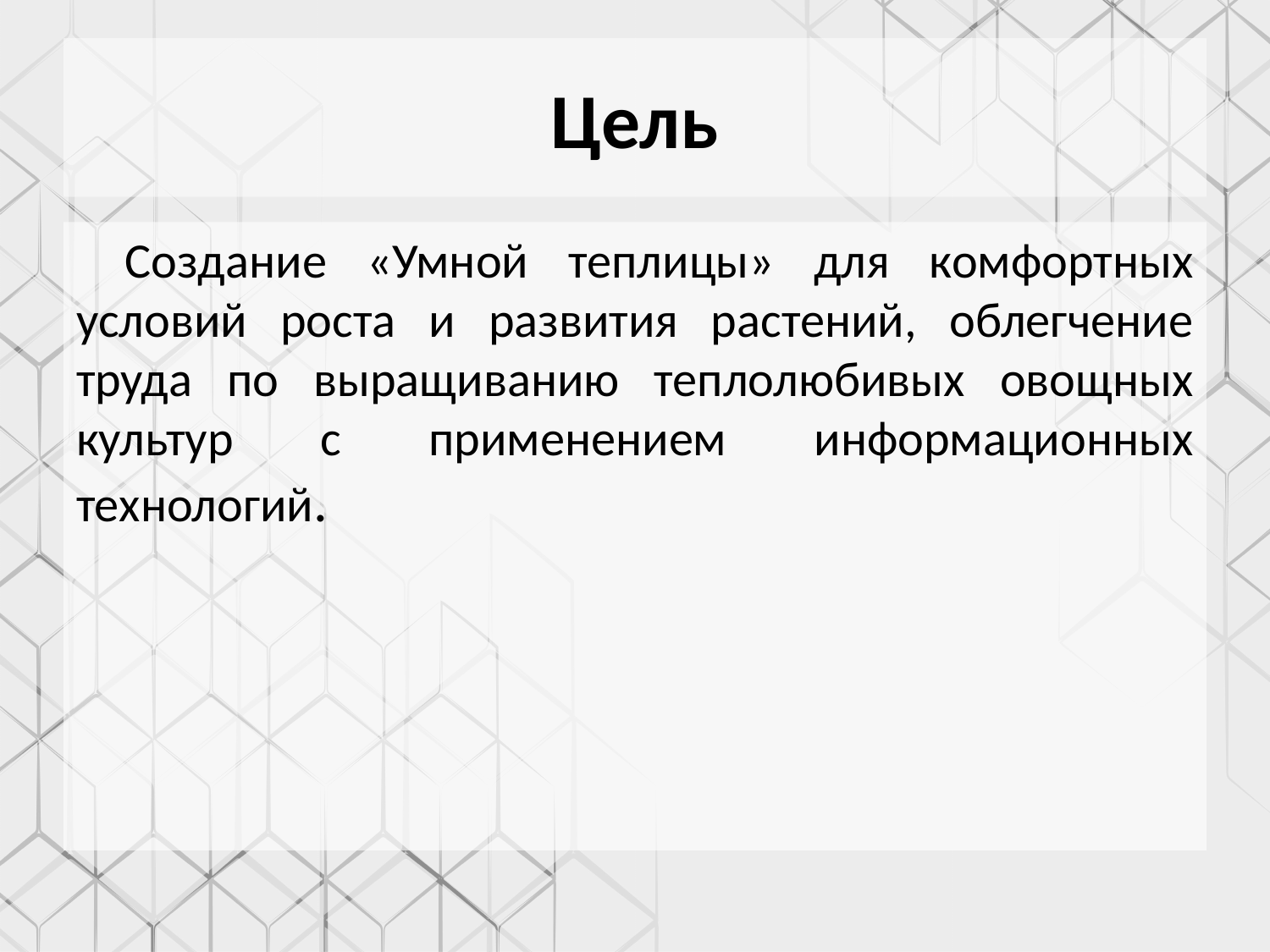

# Цель
Создание «Умной теплицы» для комфортных условий роста и развития растений, облегчение труда по выращиванию теплолюбивых овощных культур с применением информационных технологий.